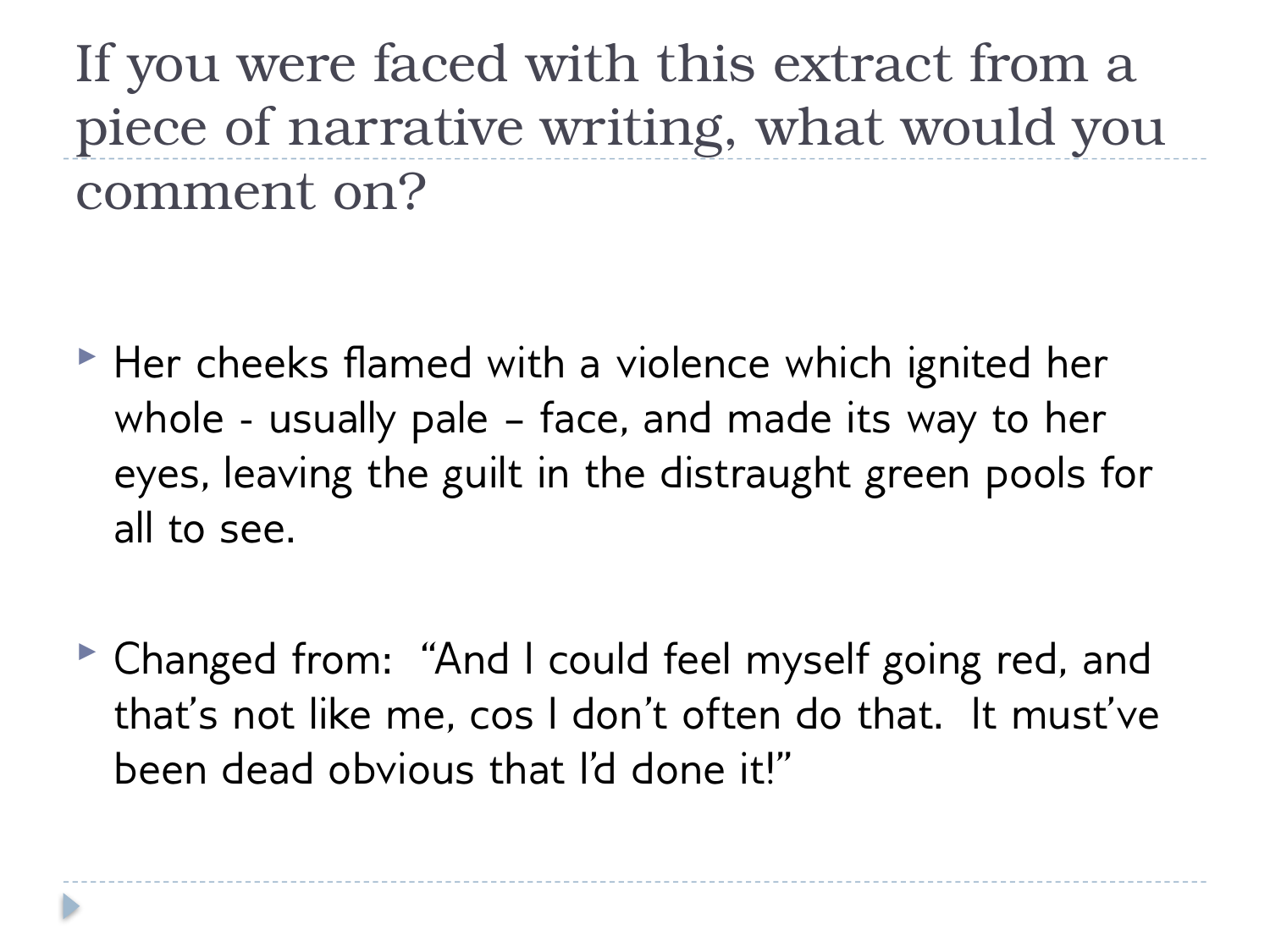

# If you were faced with this extract from a piece of narrative writing, what would you comment on?
Her cheeks flamed with a violence which ignited her whole - usually pale – face, and made its way to her eyes, leaving the guilt in the distraught green pools for all to see.

Changed from:  “And I could feel myself going red, and that’s not like me, cos I don’t often do that.  It must’ve been dead obvious that I’d done it!”